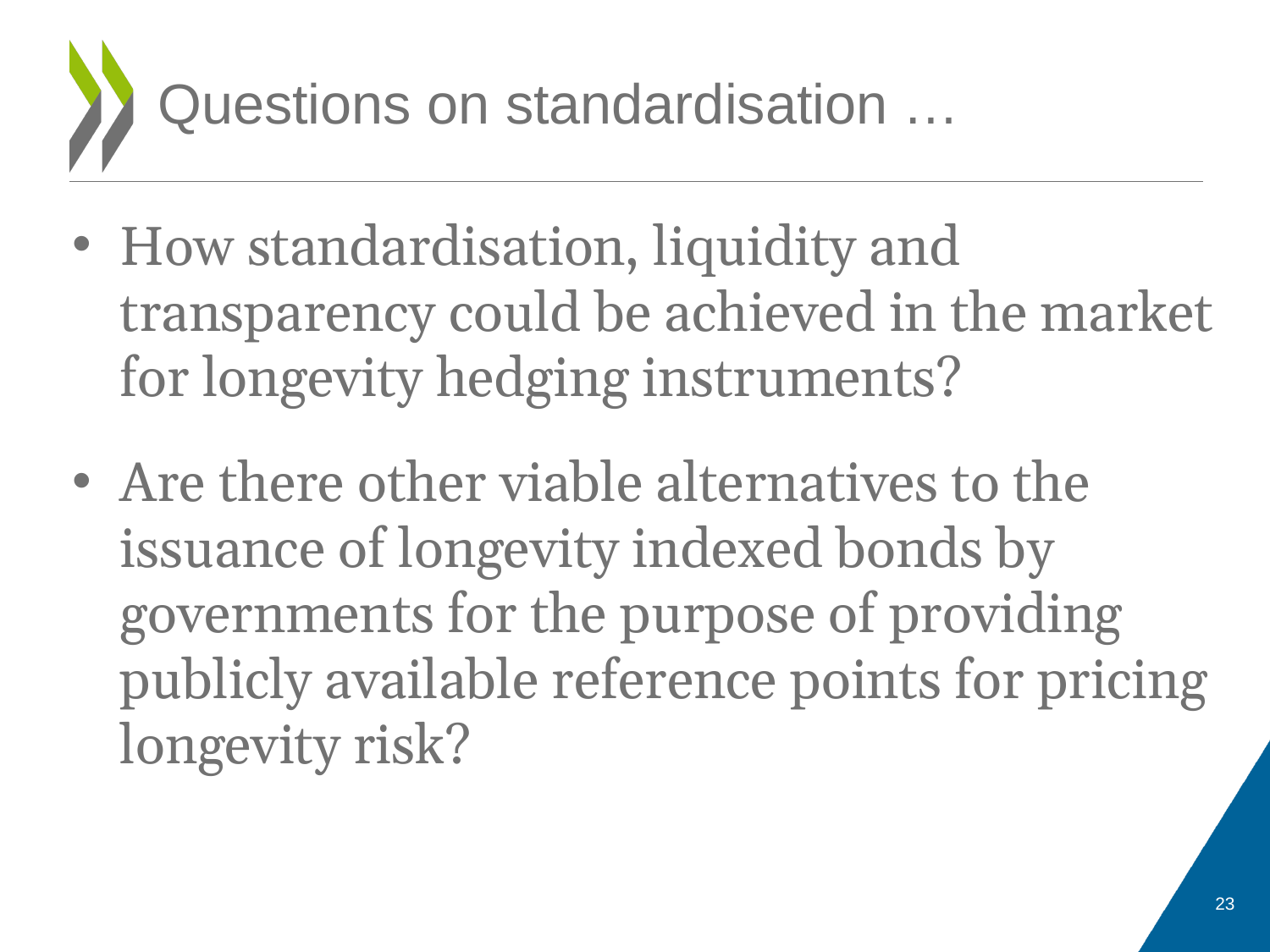

# Questions on standardisation …
How standardisation, liquidity and transparency could be achieved in the market for longevity hedging instruments?

Are there other viable alternatives to the issuance of longevity indexed bonds by governments for the purpose of providing publicly available reference points for pricing longevity risk?
23